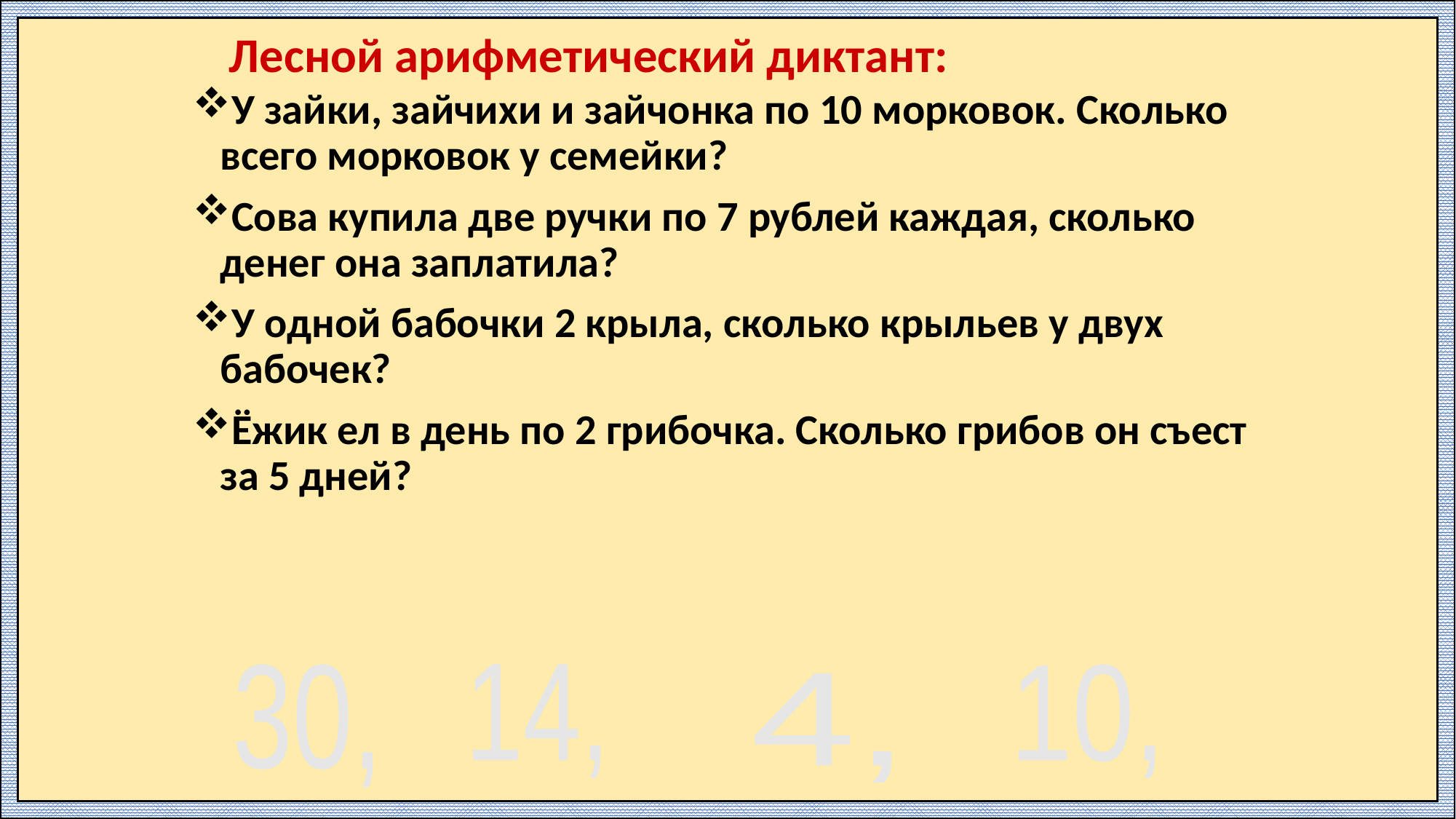

Лесной арифметический диктант:
У зайки, зайчихи и зайчонка по 10 морковок. Сколько всего морковок у семейки?
Сова купила две ручки по 7 рублей каждая, сколько денег она заплатила?
У одной бабочки 2 крыла, сколько крыльев у двух бабочек?
Ёжик ел в день по 2 грибочка. Сколько грибов он съест за 5 дней?

30,
14,
10,
4,